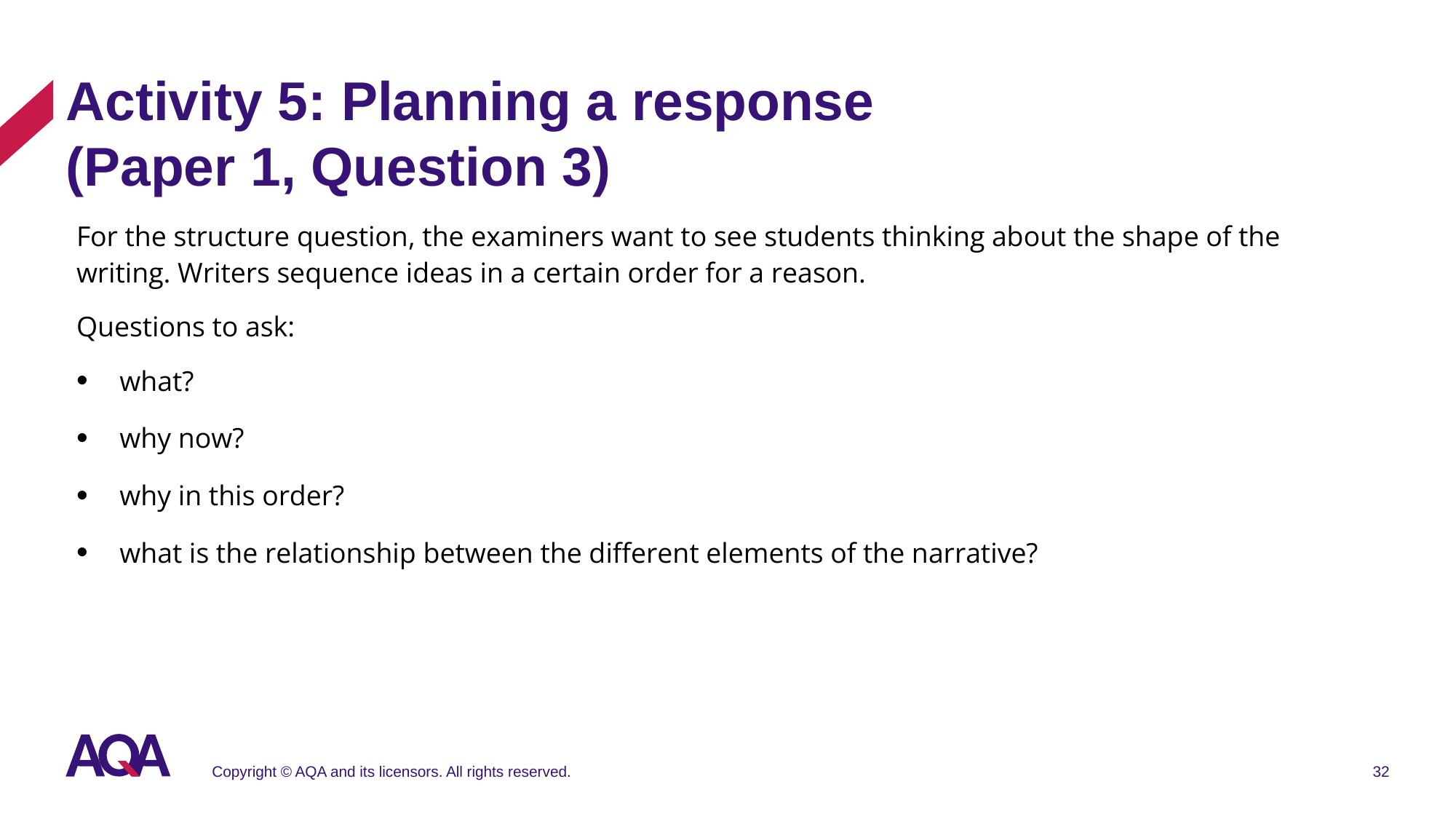

# Activity 5: Planning a response (Paper 1, Question 3)
For the structure question, the examiners want to see students thinking about the shape of the writing. Writers sequence ideas in a certain order for a reason.
Questions to ask:
what?
why now?
why in this order?
what is the relationship between the different elements of the narrative?

Copyright © AQA and its licensors. All rights reserved.
32